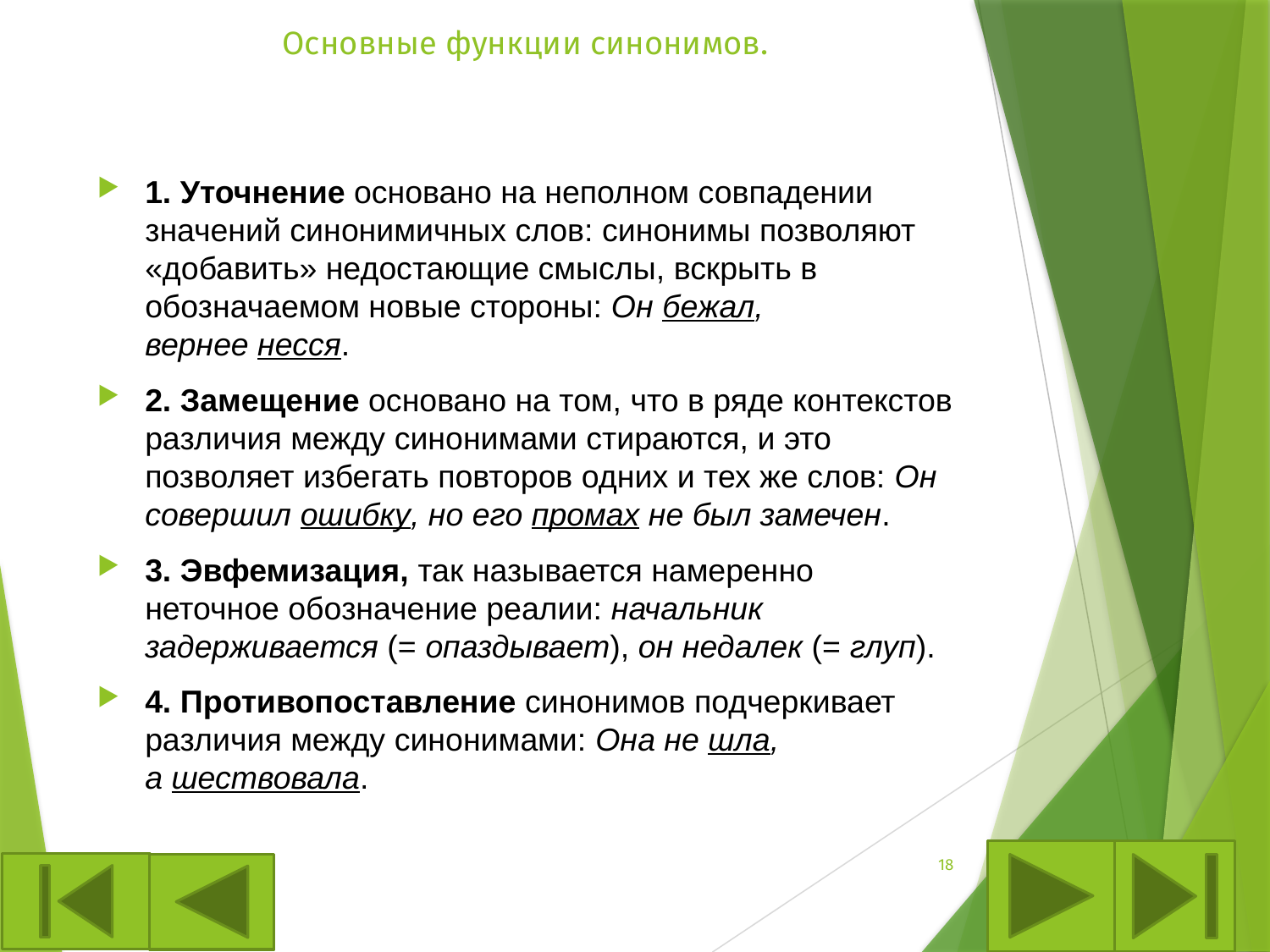

# Основные функции синонимов.

1. Уточнение основано на неполном совпадении значений синонимичных слов: синонимы позволяют «добавить» недостающие смыслы, вскрыть в обозначаемом новые стороны: Он бежал, вернее несся.
2. Замещение основано на том, что в ряде контекстов различия между синонимами стираются, и это позволяет избегать повторов одних и тех же слов: Он совершил ошибку, но его промах не был замечен.
3. Эвфемизация, так называется намеренно неточное обозначение реалии: начальник задерживается (= опаздывает), он недалек (= глуп).
4. Противопоставление синонимов подчеркивает различия между синонимами: Она не шла, а шествовала.
18